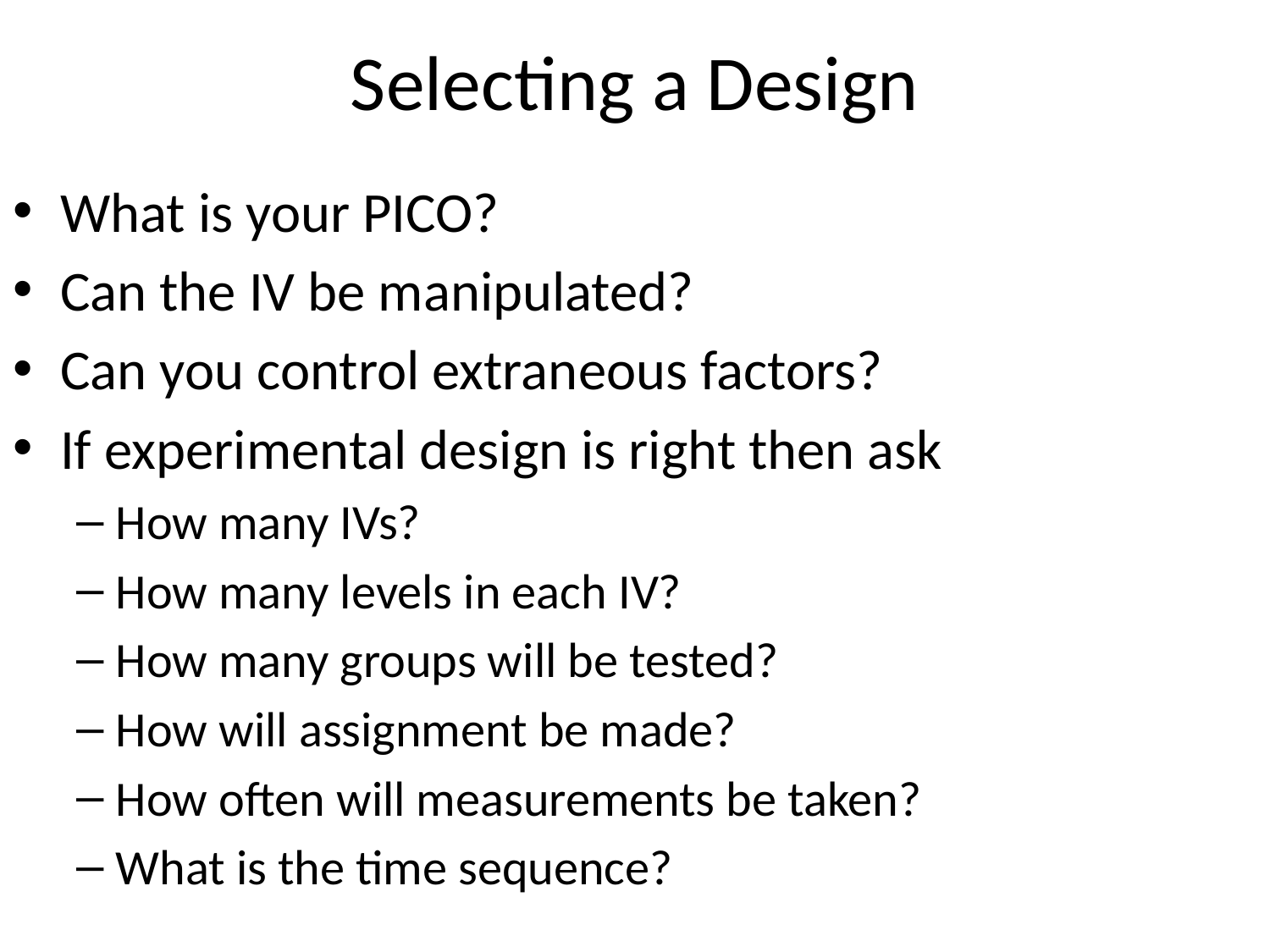

# Selecting a Design
What is your PICO?
Can the IV be manipulated?
Can you control extraneous factors?
If experimental design is right then ask
How many IVs?
How many levels in each IV?
How many groups will be tested?
How will assignment be made?
How often will measurements be taken?
What is the time sequence?